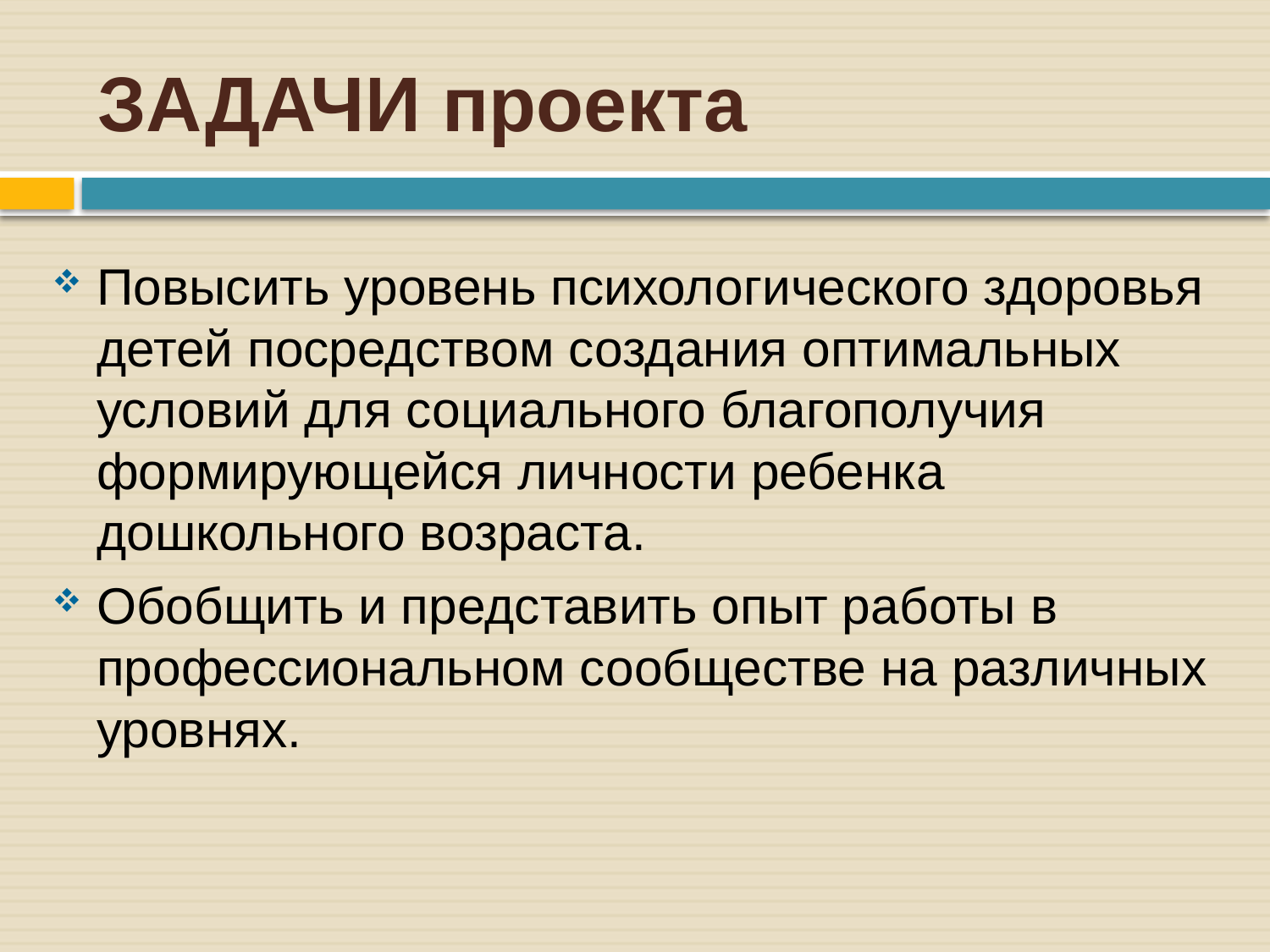

# ЗАДАЧИ проекта
Повысить уровень психологического здоровья детей посредством создания оптимальных условий для социального благополучия формирующейся личности ребенка дошкольного возраста.
Обобщить и представить опыт работы в профессиональном сообществе на различных уровнях.